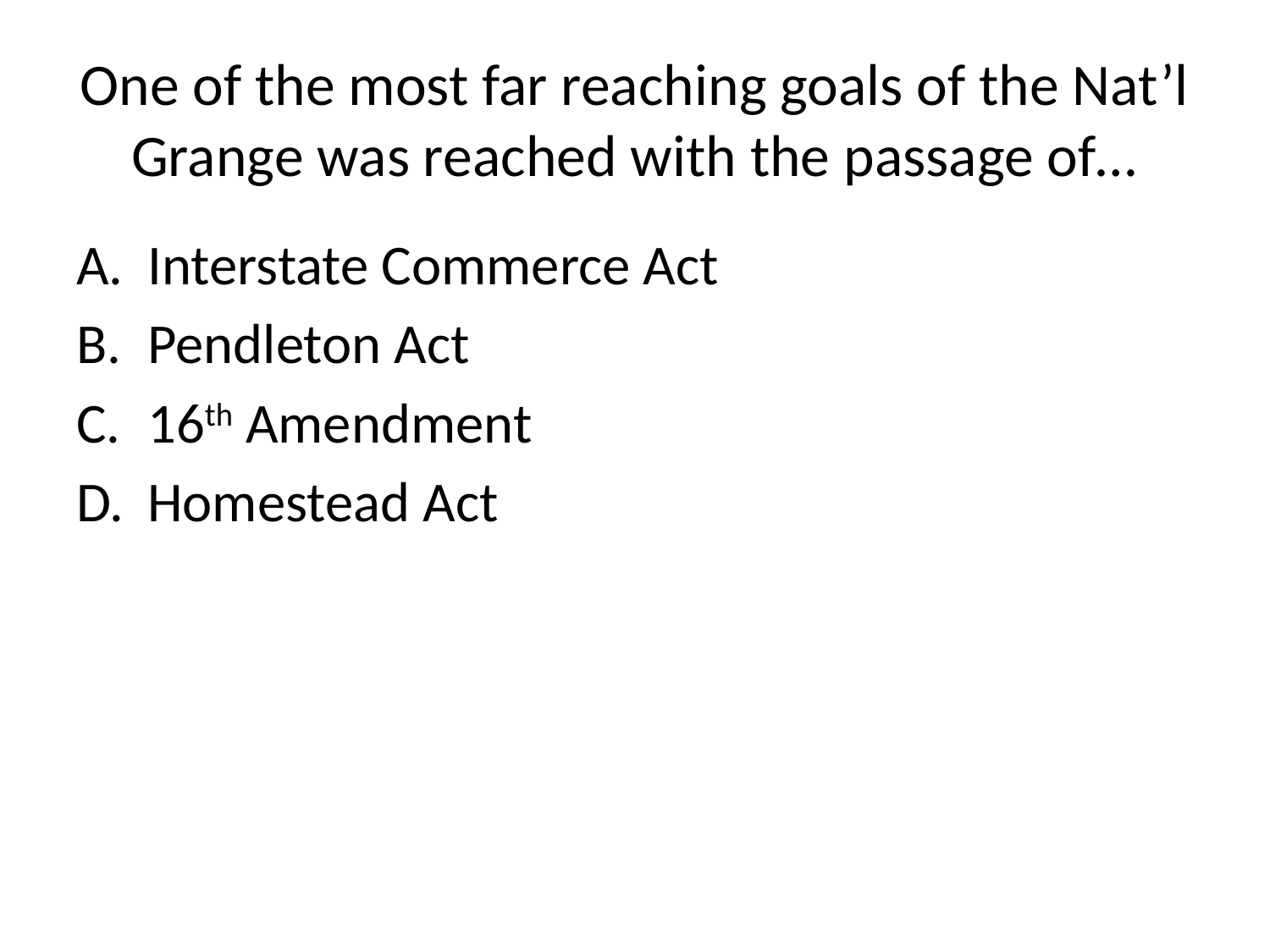

# One of the most far reaching goals of the Nat’l Grange was reached with the passage of…
Interstate Commerce Act
Pendleton Act
16th Amendment
Homestead Act